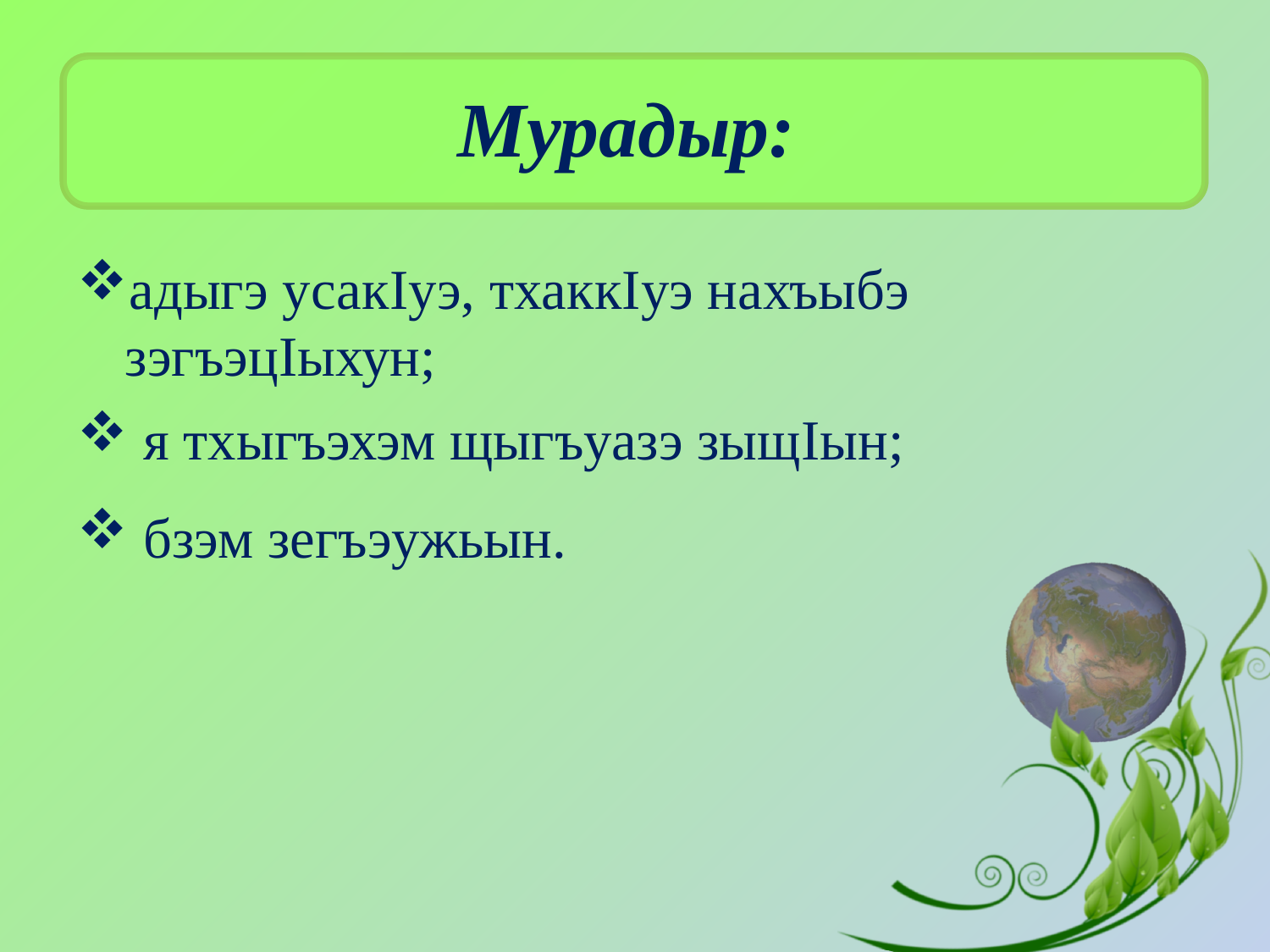

# Мурадыр:
адыгэ усакIуэ, тхаккIуэ нахъыбэ зэгъэцIыхун;
 я тхыгъэхэм щыгъуазэ зыщIын;
 бзэм зегъэужьын.